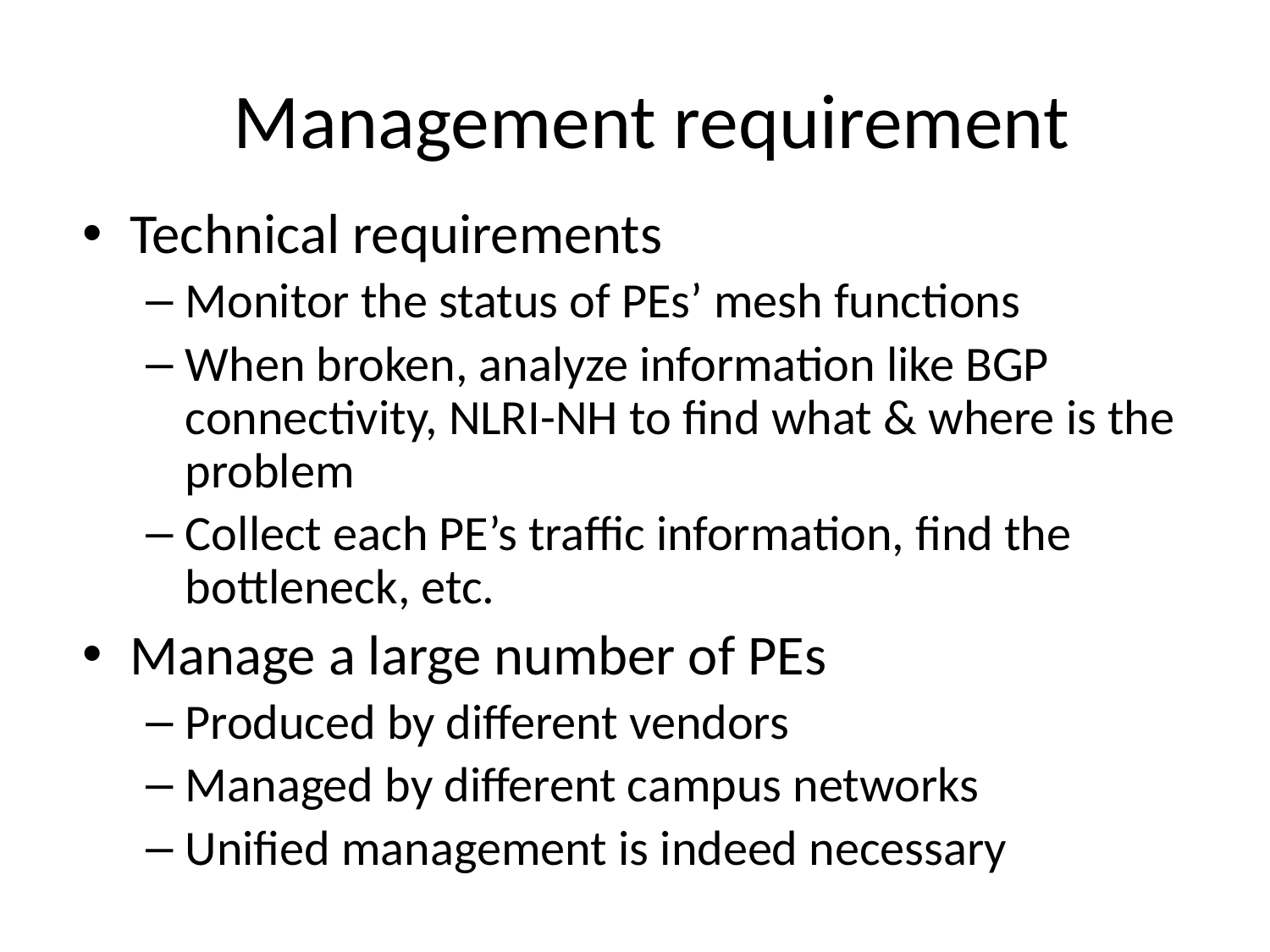

# Management requirement
Technical requirements
Monitor the status of PEs’ mesh functions
When broken, analyze information like BGP connectivity, NLRI-NH to find what & where is the problem
Collect each PE’s traffic information, find the bottleneck, etc.
Manage a large number of PEs
Produced by different vendors
Managed by different campus networks
Unified management is indeed necessary